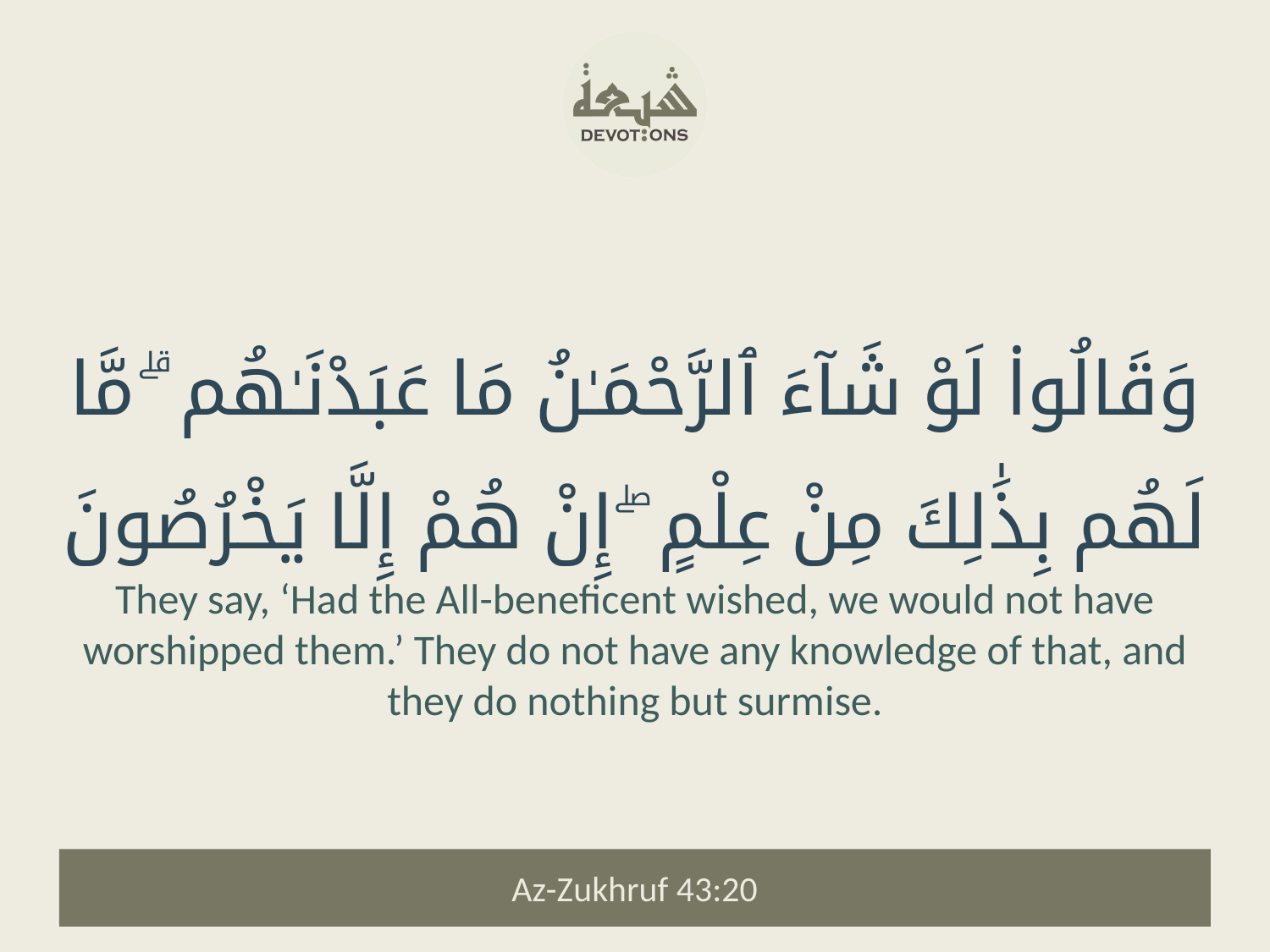

وَقَالُوا۟ لَوْ شَآءَ ٱلرَّحْمَـٰنُ مَا عَبَدْنَـٰهُم ۗ مَّا لَهُم بِذَٰلِكَ مِنْ عِلْمٍ ۖ إِنْ هُمْ إِلَّا يَخْرُصُونَ
They say, ‘Had the All-beneficent wished, we would not have worshipped them.’ They do not have any knowledge of that, and they do nothing but surmise.
Az-Zukhruf 43:20